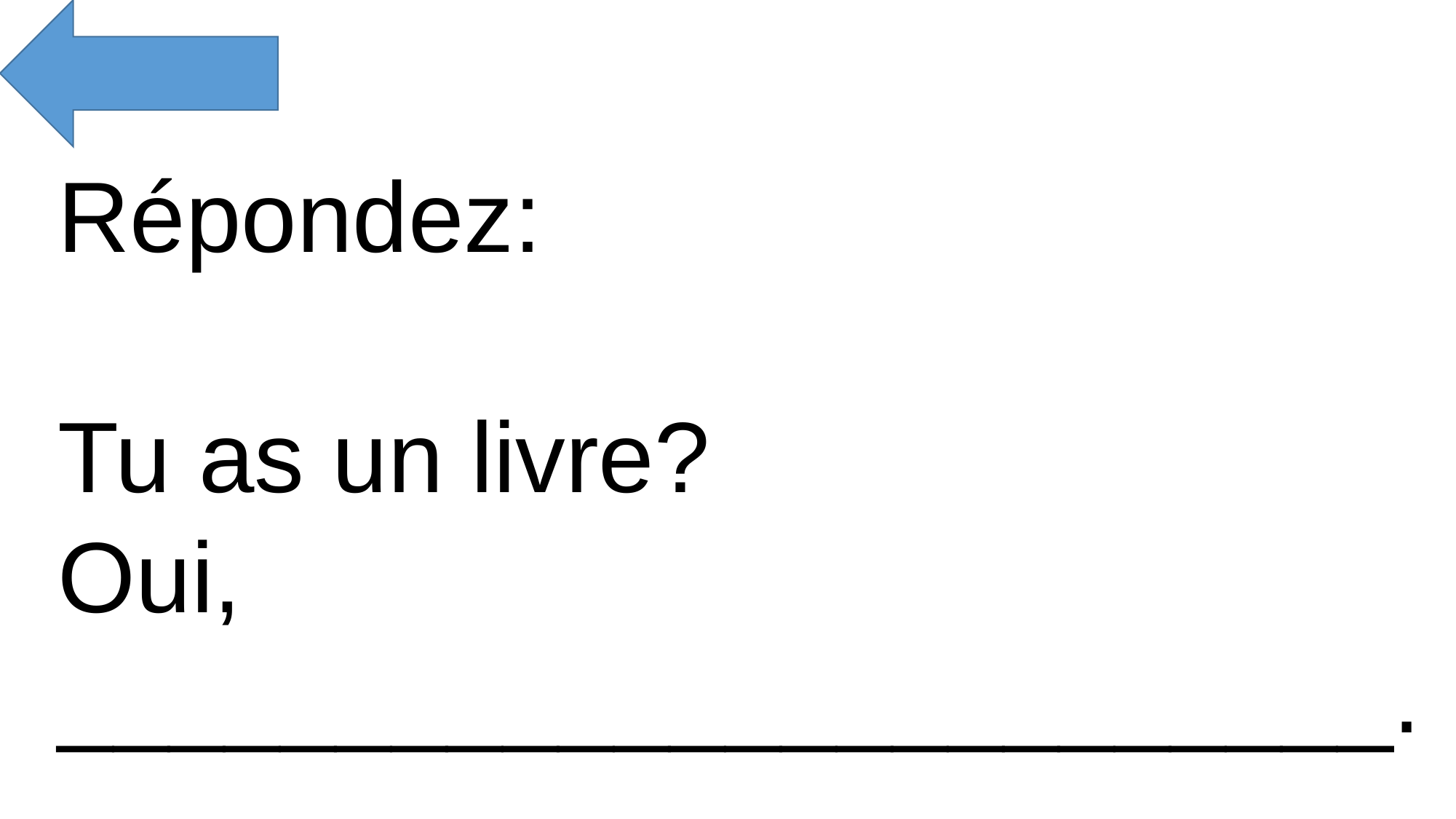

Répondez:

Tu as un livre?
Oui, ________________________.